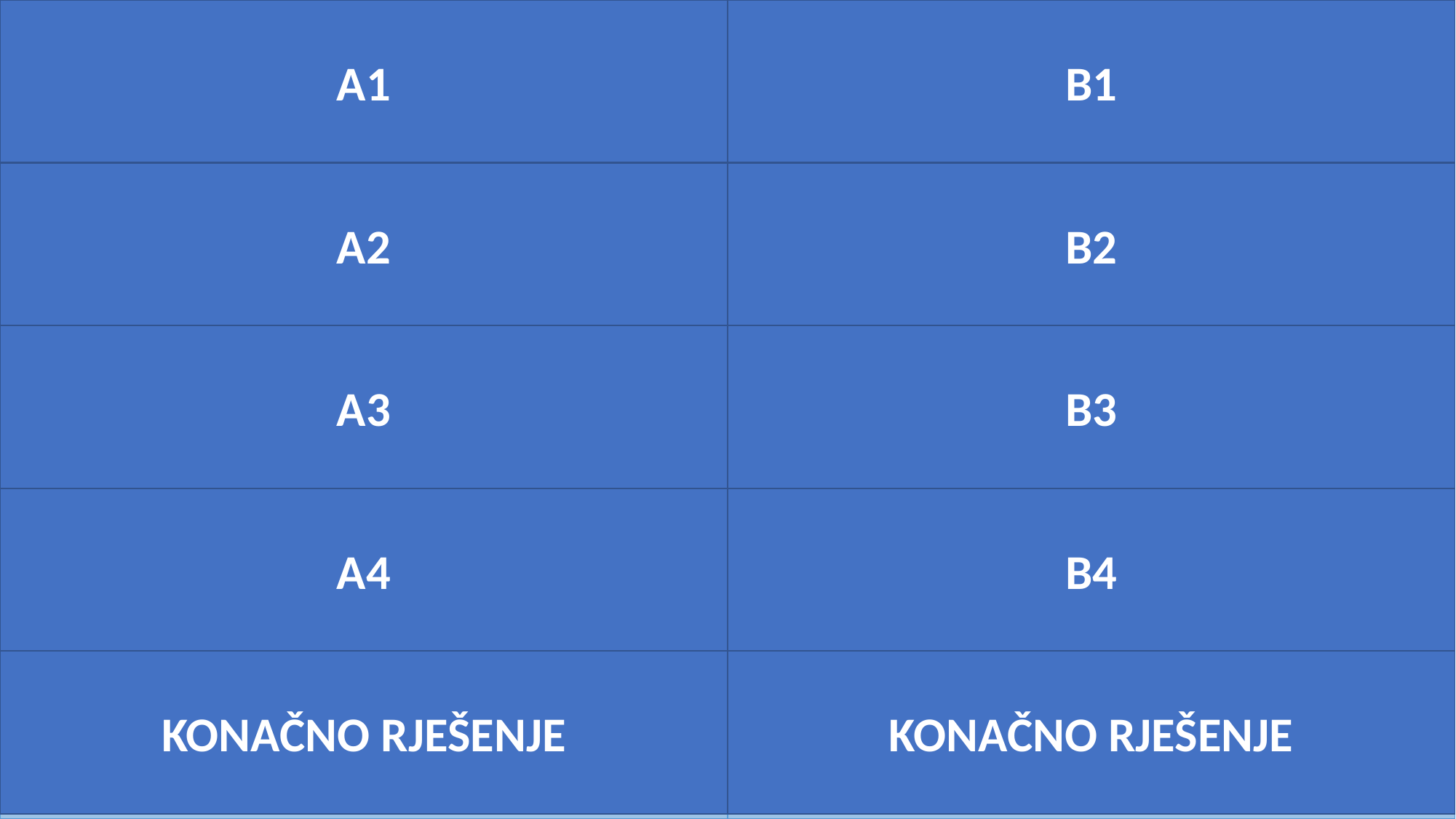

| LIJEPO | PROSJEČNO |
| --- | --- |
| TOPLO | PUSTINJSKA |
| TRENUTNO | PRAŠUMSKA |
| KIŠOVITO | UMJERENA |
| VRIJEME | KLIMA |
A1
B1
A2
B2
A3
B3
A4
B4
KONAČNO RJEŠENJE
KONAČNO RJEŠENJE